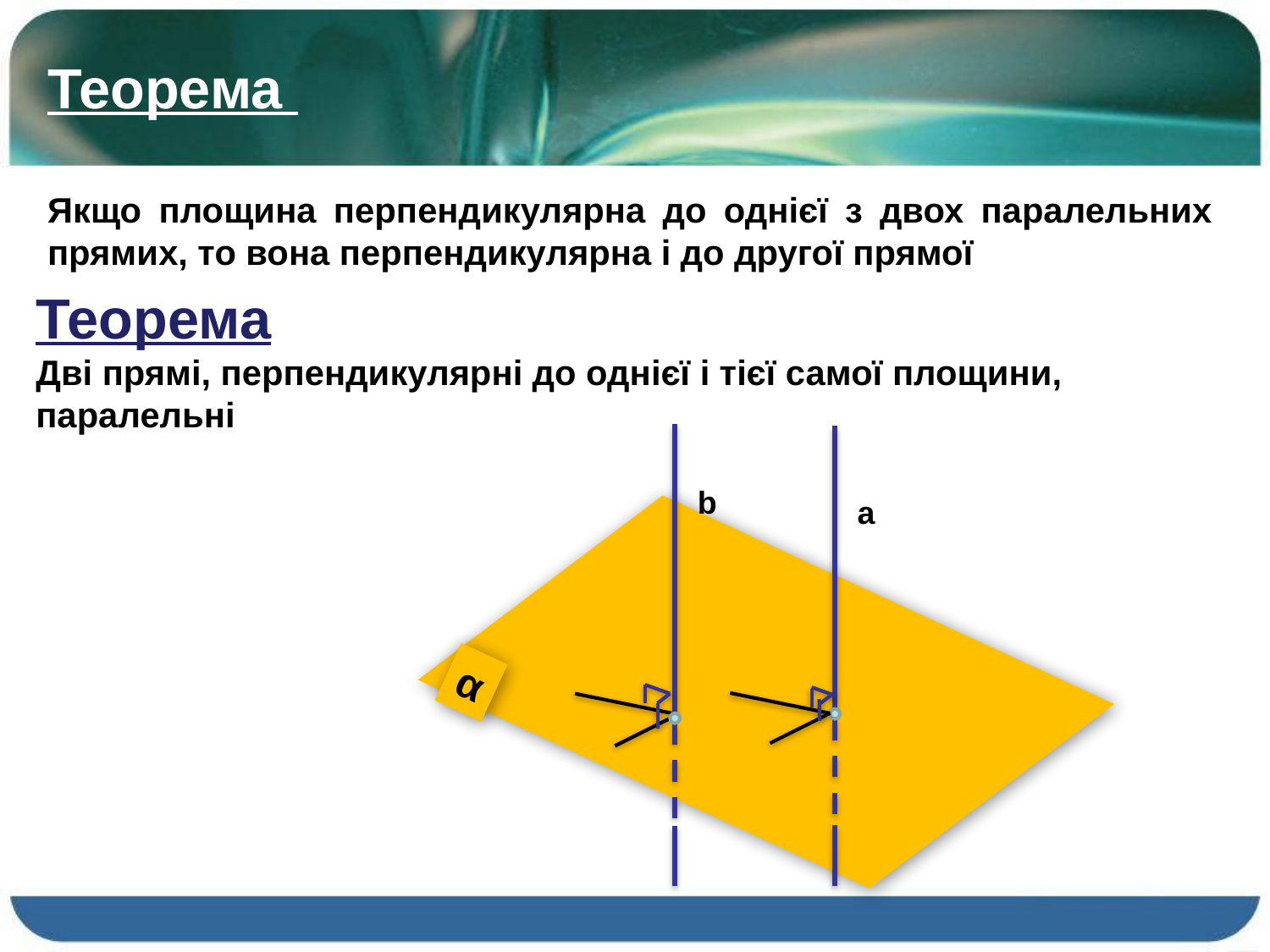

Теорема

Якщо площина перпендикулярна до однієї з двох паралельних прямих, то вона перпендикулярна і до другої прямої
Теорема
Дві прямі, перпендикулярні до однієї і тієї самої площини, паралельні
b
a

α